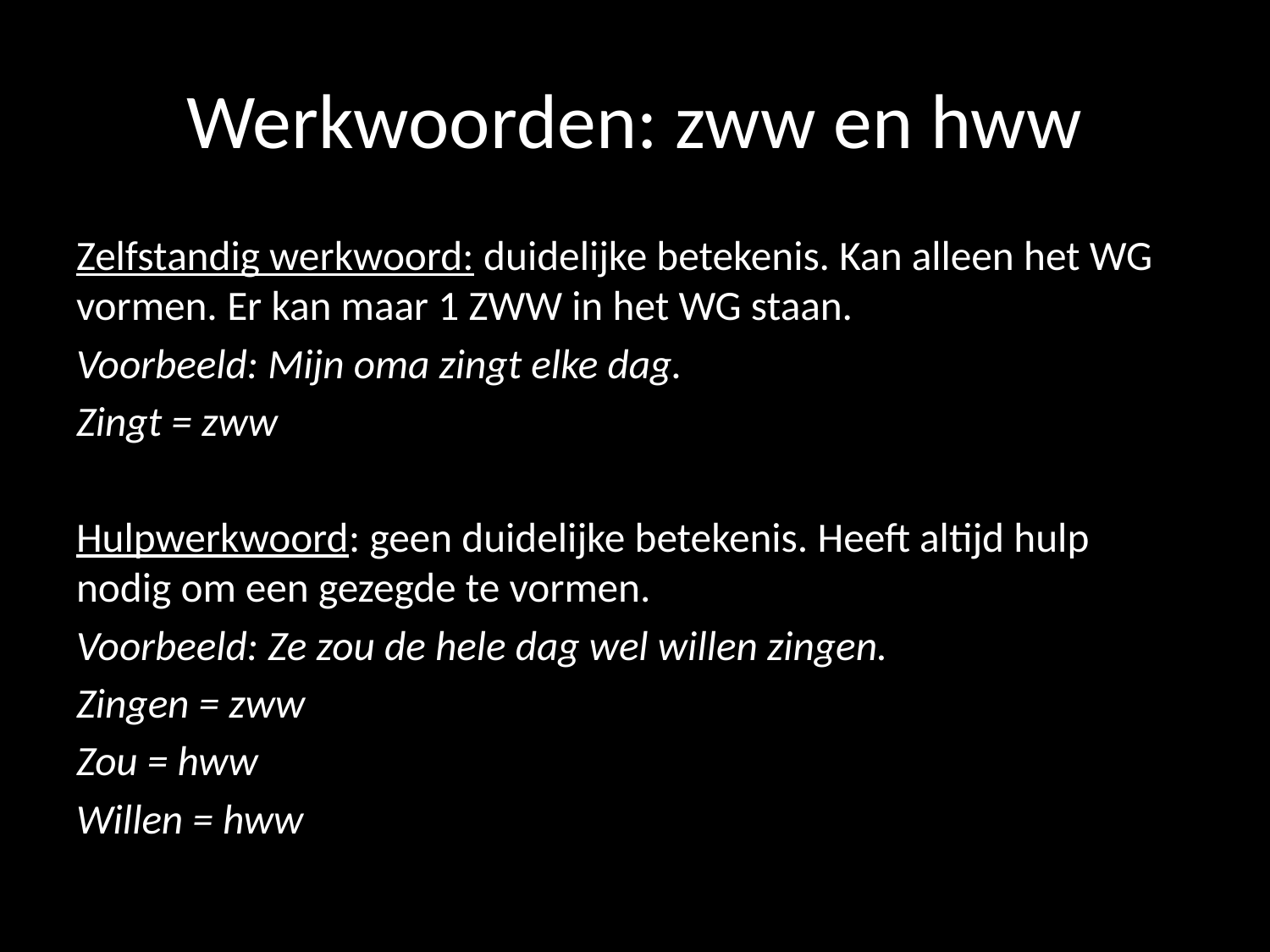

# Werkwoorden: zww en hww
Zelfstandig werkwoord: duidelijke betekenis. Kan alleen het WG vormen. Er kan maar 1 ZWW in het WG staan.
Voorbeeld: Mijn oma zingt elke dag.
Zingt = zww

Hulpwerkwoord: geen duidelijke betekenis. Heeft altijd hulp nodig om een gezegde te vormen.
Voorbeeld: Ze zou de hele dag wel willen zingen.
Zingen = zww
Zou = hww
Willen = hww